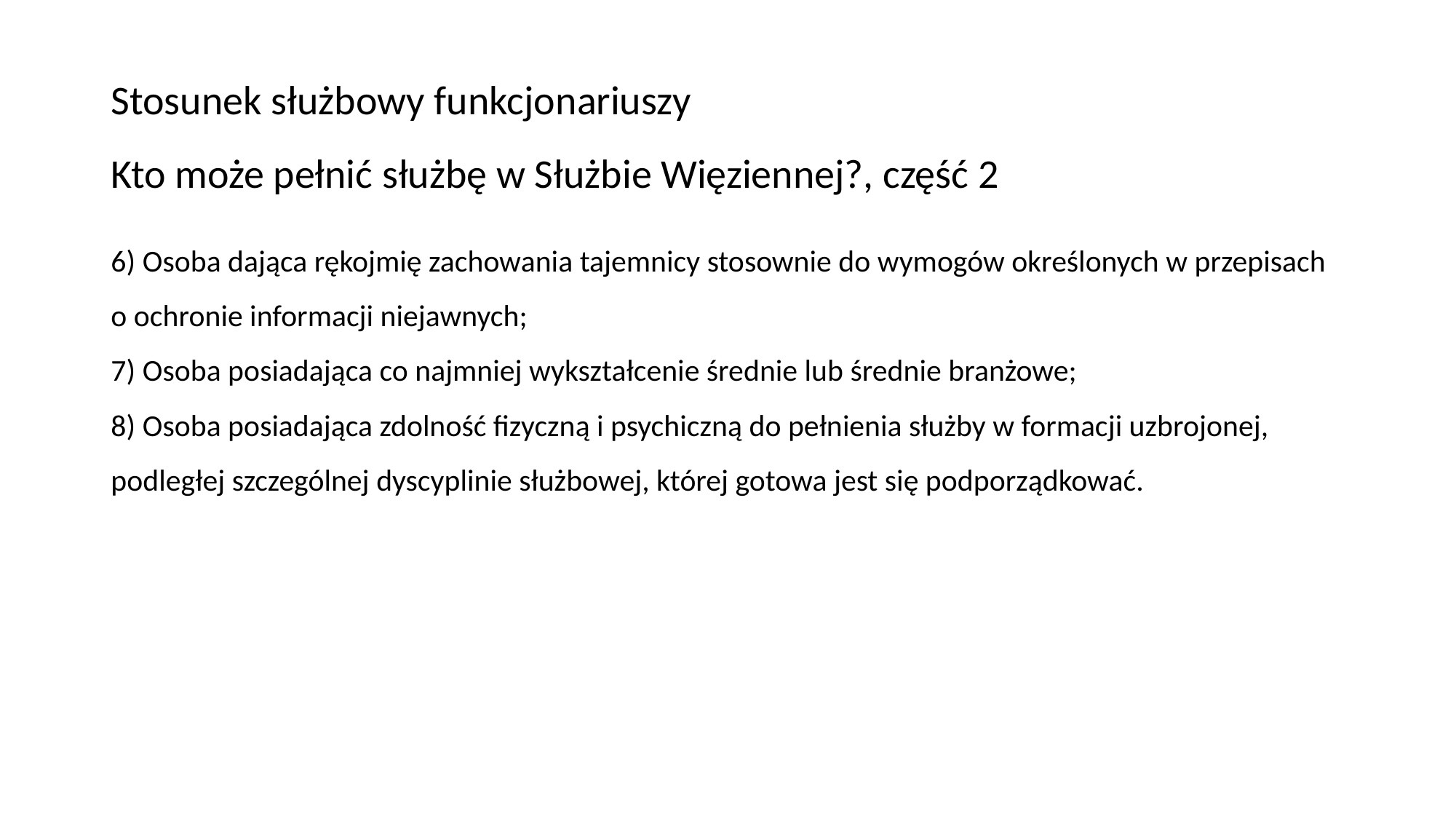

# Stosunek służbowy funkcjonariuszy Kto może pełnić służbę w Służbie Więziennej?, część 2
6) Osoba dająca rękojmię zachowania tajemnicy stosownie do wymogów określonych w przepisach o ochronie informacji niejawnych;
7) Osoba posiadająca co najmniej wykształcenie średnie lub średnie branżowe;
8) Osoba posiadająca zdolność fizyczną i psychiczną do pełnienia służby w formacji uzbrojonej, podległej szczególnej dyscyplinie służbowej, której gotowa jest się podporządkować.